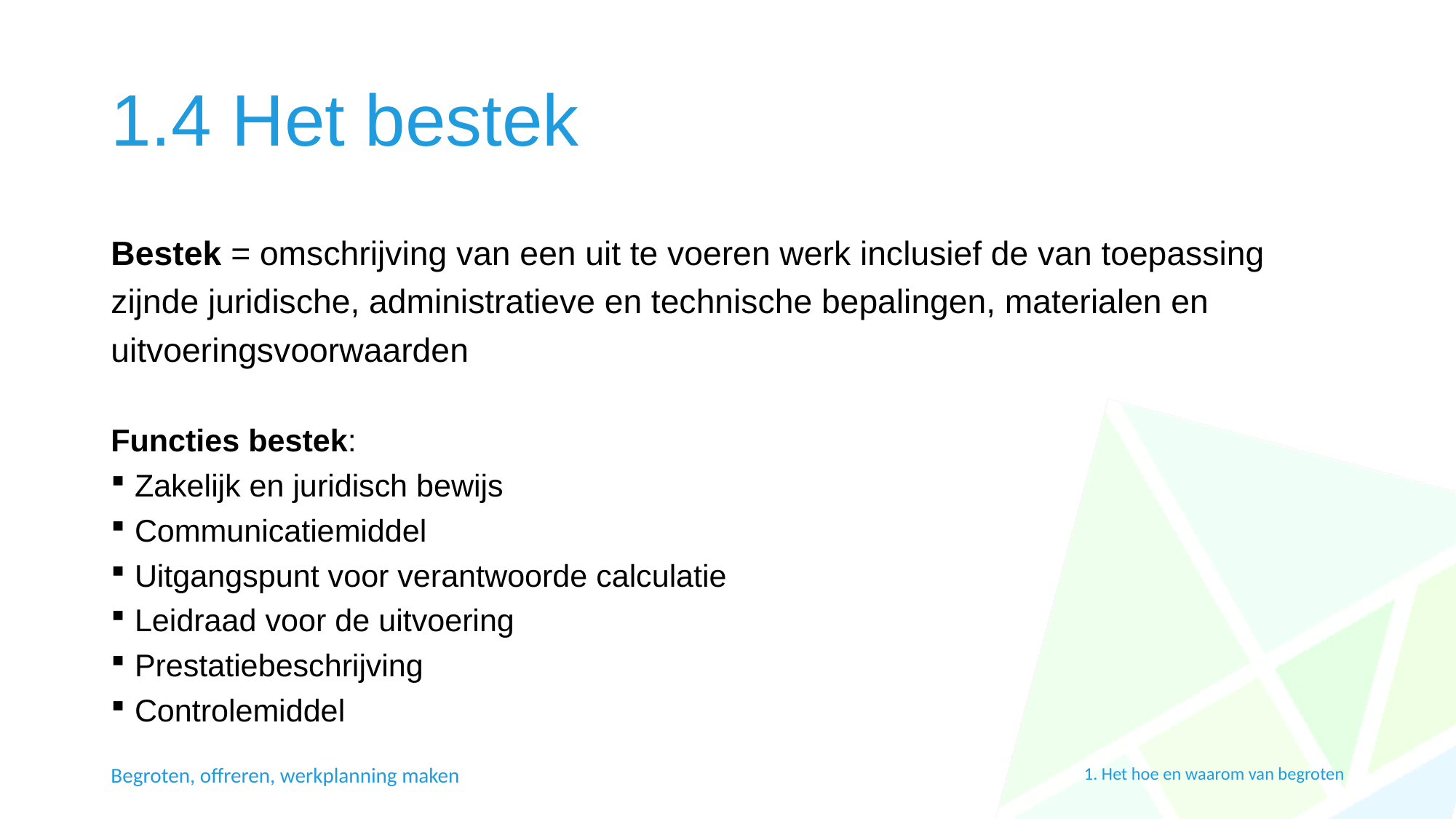

# 1.4 Het bestek
Bestek = omschrijving van een uit te voeren werk inclusief de van toepassing zijnde juridische, administratieve en technische bepalingen, materialen en uitvoeringsvoorwaarden

Functies bestek:
Zakelijk en juridisch bewijs
Communicatiemiddel
Uitgangspunt voor verantwoorde calculatie
Leidraad voor de uitvoering
Prestatiebeschrijving
Controlemiddel
Begroten, offreren, werkplanning maken
1. Het hoe en waarom van begroten